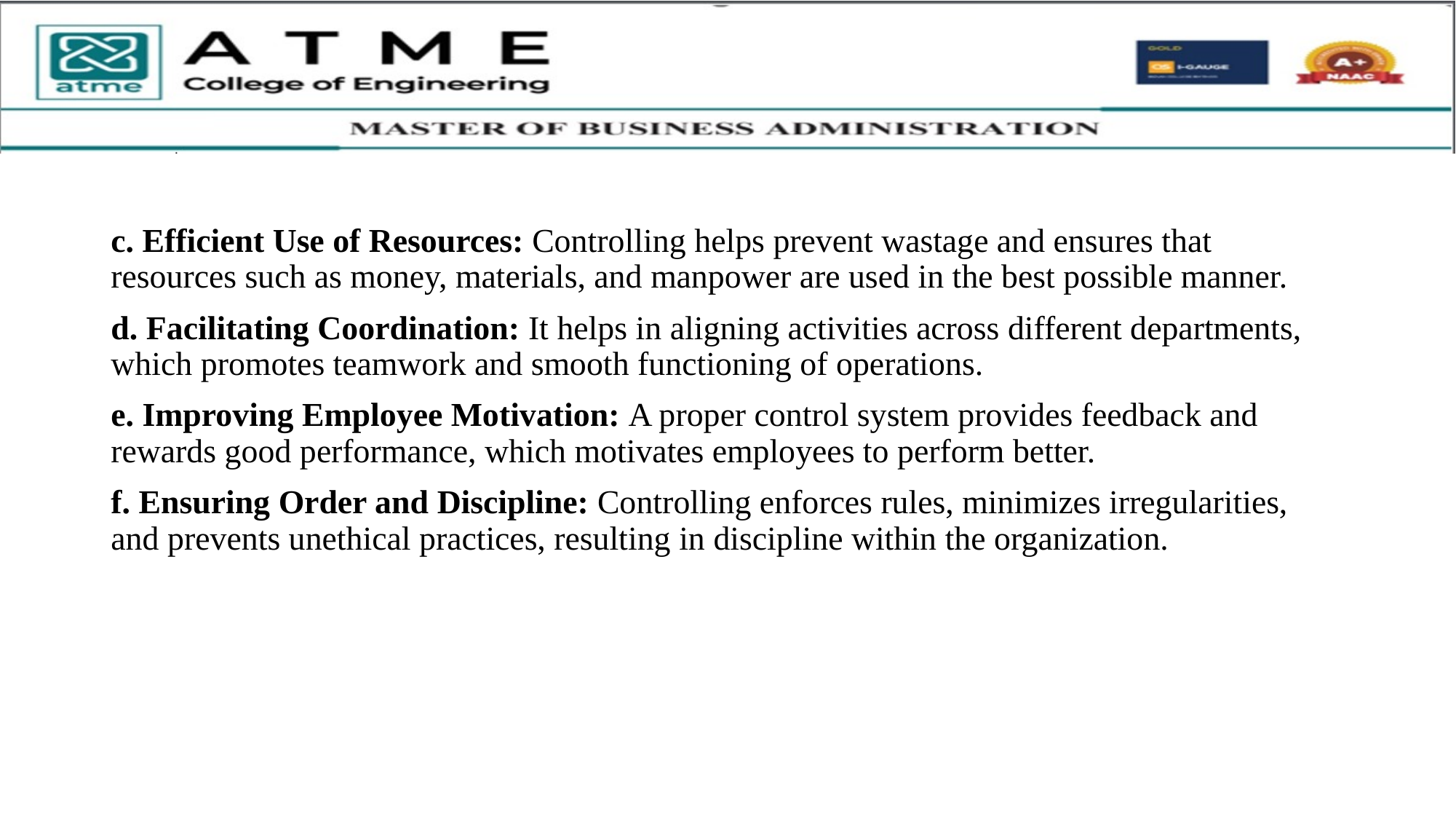

c. Efficient Use of Resources: Controlling helps prevent wastage and ensures that resources such as money, materials, and manpower are used in the best possible manner.
d. Facilitating Coordination: It helps in aligning activities across different departments, which promotes teamwork and smooth functioning of operations.
e. Improving Employee Motivation: A proper control system provides feedback and rewards good performance, which motivates employees to perform better.
f. Ensuring Order and Discipline: Controlling enforces rules, minimizes irregularities, and prevents unethical practices, resulting in discipline within the organization.